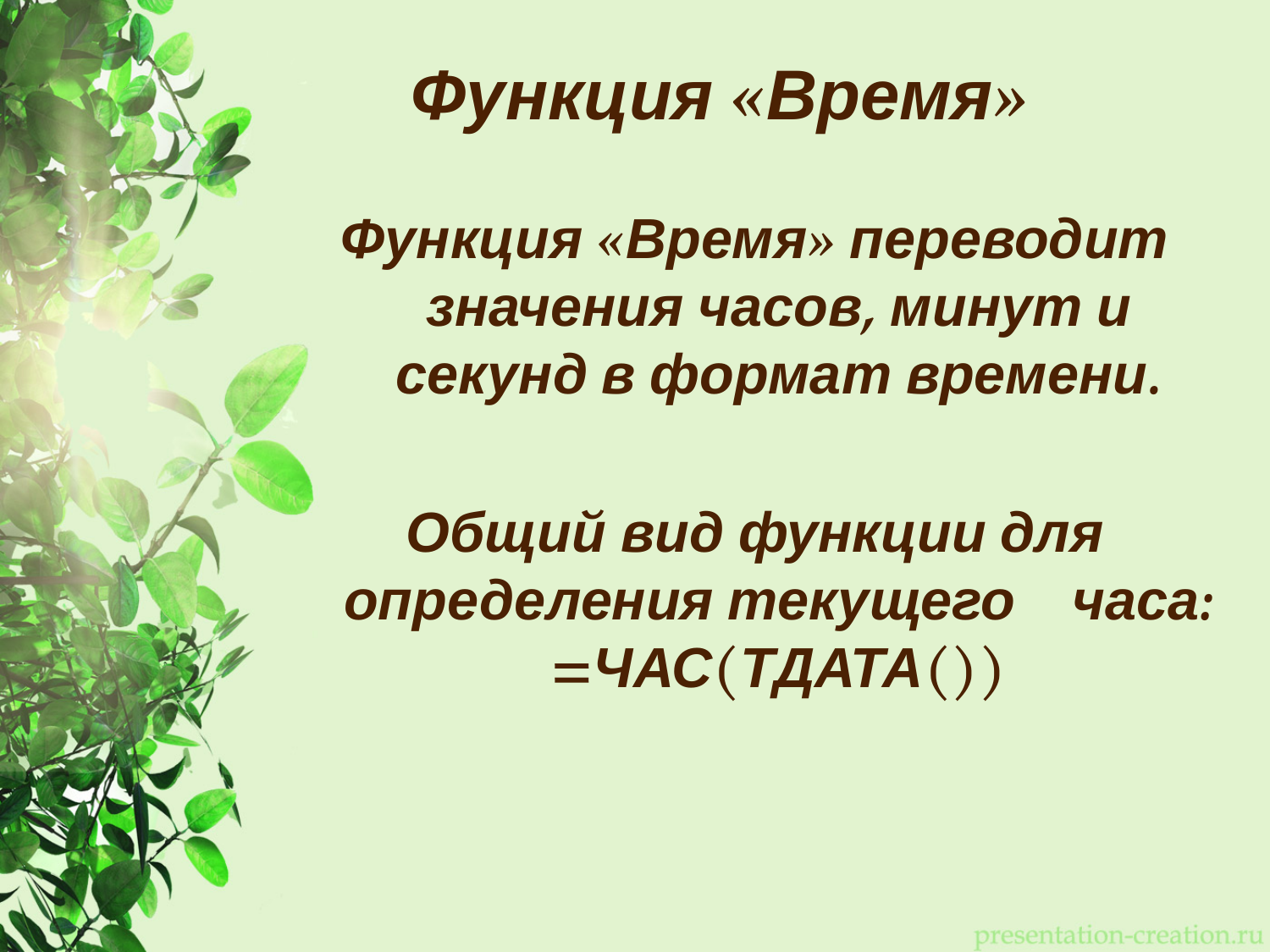

# Функция «Время»
Функция «Время» переводит значения часов, минут и секунд в формат времени.

Общий вид функции для определения текущего    часа: =ЧАС(ТДАТА())